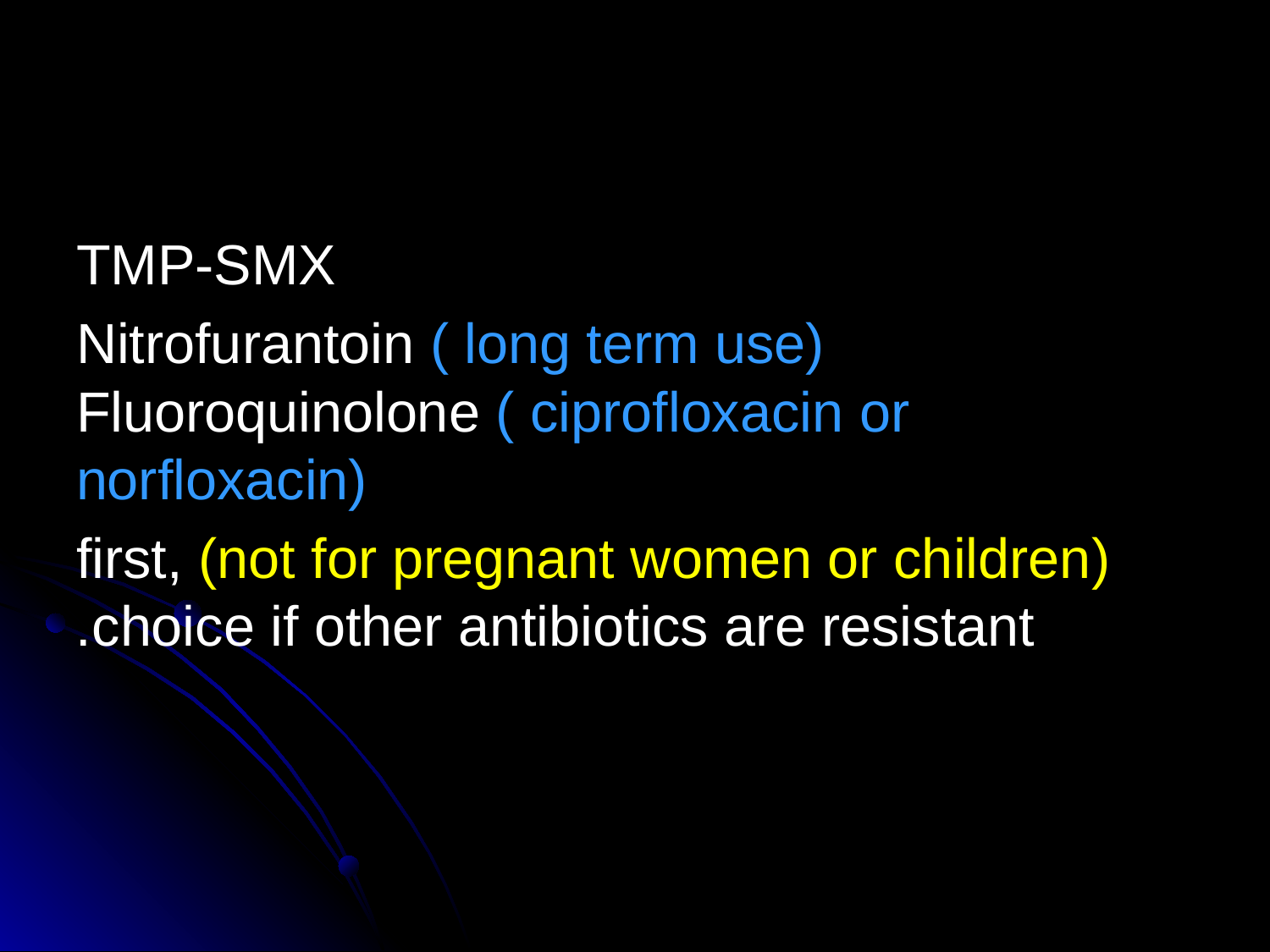

#
TMP-SMX
Nitrofurantoin ( long term use) Fluoroquinolone ( ciprofloxacin or norfloxacin)
(not for pregnant women or children) ,first choice if other antibiotics are resistant.